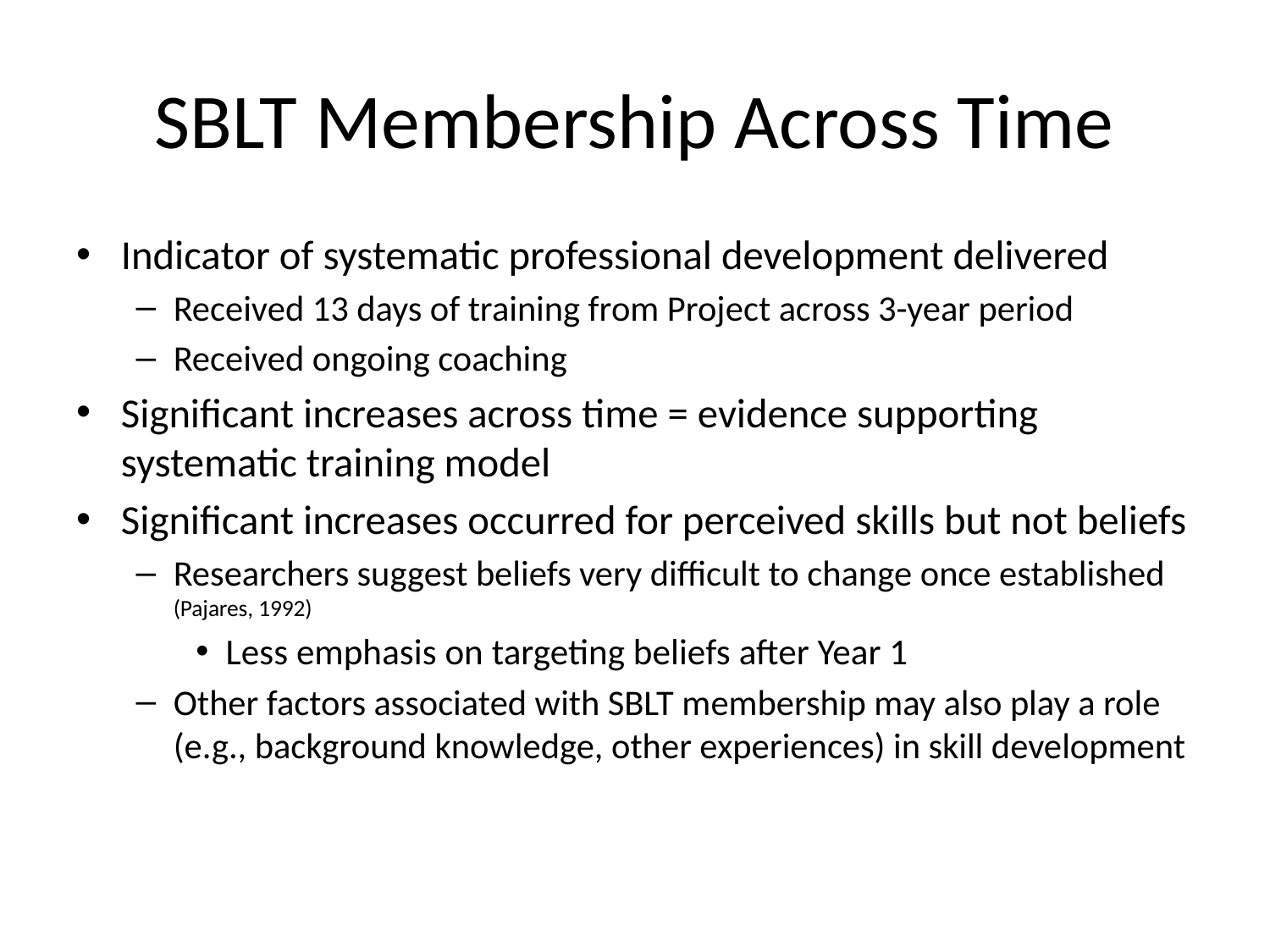

# SBLT Membership Across Time
Indicator of systematic professional development delivered
Received 13 days of training from Project across 3-year period
Received ongoing coaching
Significant increases across time = evidence supporting systematic training model
Significant increases occurred for perceived skills but not beliefs
Researchers suggest beliefs very difficult to change once established (Pajares, 1992)
Less emphasis on targeting beliefs after Year 1
Other factors associated with SBLT membership may also play a role (e.g., background knowledge, other experiences) in skill development